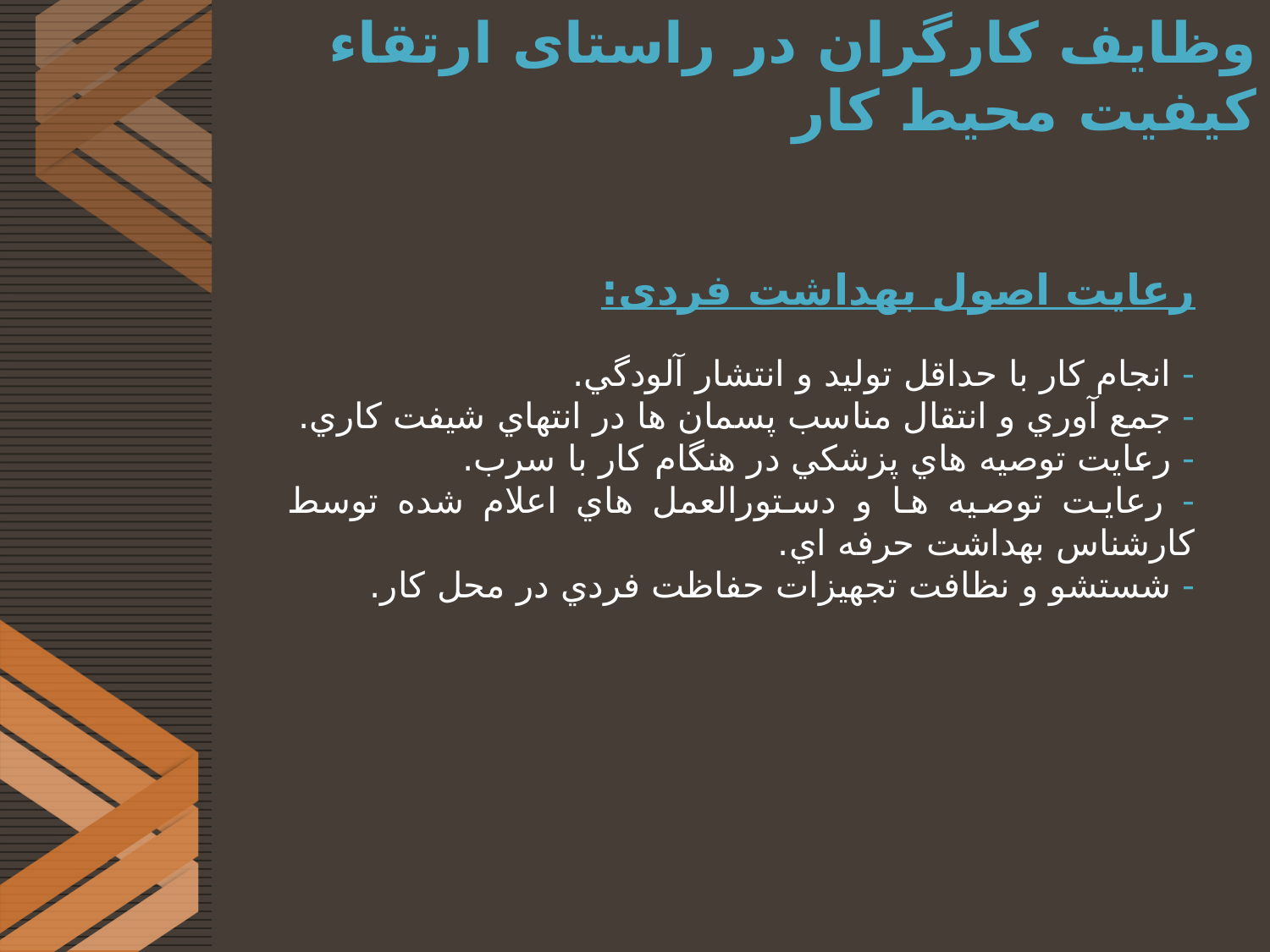

# وظایف کارگران در راستای ارتقاء کیفیت محیط کار
رعایت اصول بهداشت فردی:

- انجام كار با حداقل توليد و انتشار آلودگي.
- جمع آوري و انتقال مناسب پسمان ها در انتهاي شيفت كاري.
- رعايت توصيه هاي پزشکي در هنگام كار با سرب.
- رعايت توصيه ها و دستورالعمل هاي اعلام شده توسط كارشناس بهداشت حرفه اي.
- شستشو و نظافت تجهيزات حفاظت فردي در محل كار.